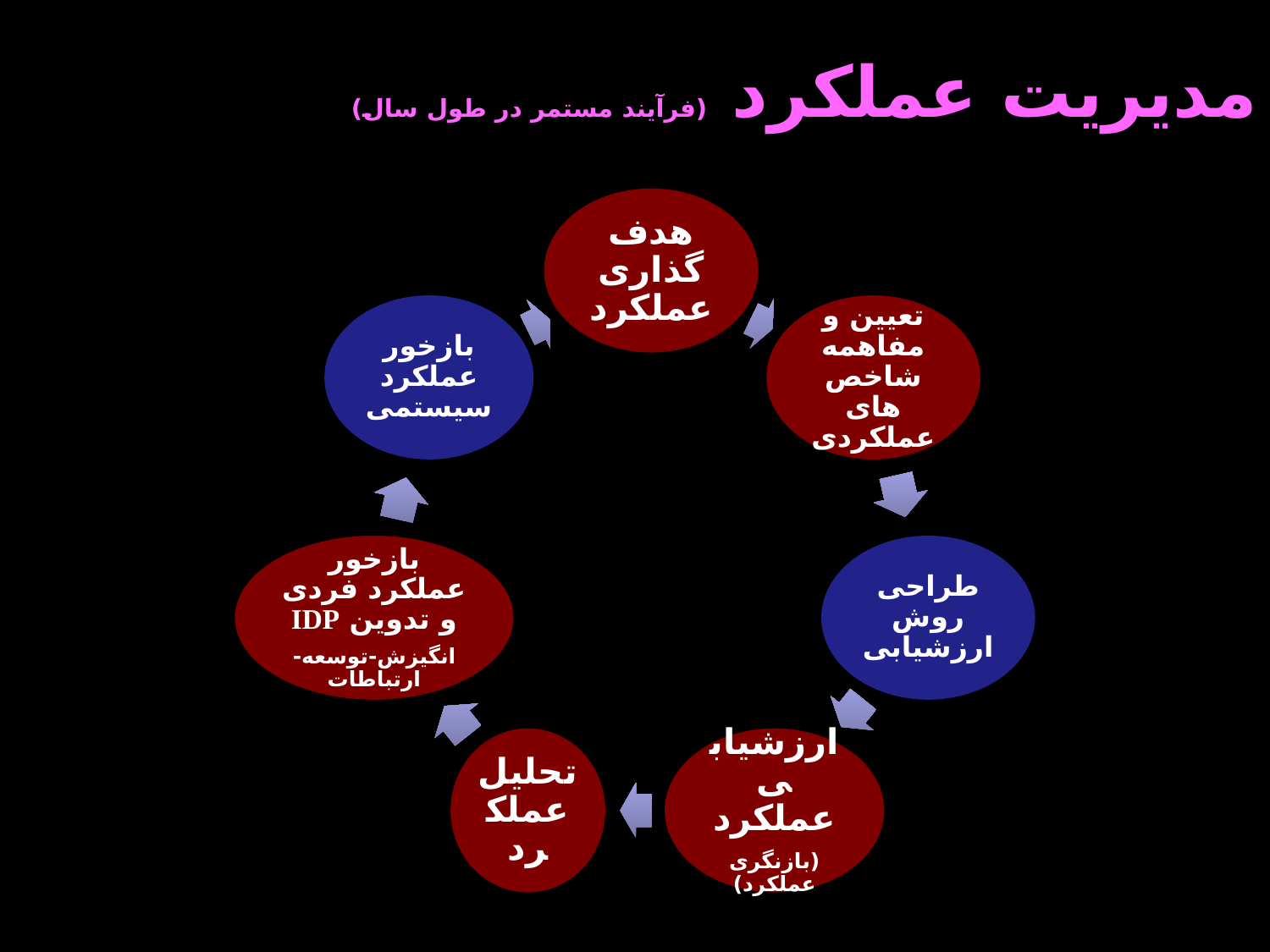

مدیریت عملکرد (فرآیند مستمر در طول سال)
هدف گذاری عملکرد

تعیین و مفاهمه شاخص های عملکردی

طراحی روش ارزشیابی

ارزشیابی عملکرد
(بازنگری عملکرد)

تحلیل عملکرد

بازخور عملکرد فردی و تدوین IDP
انگیزش-توسعه-ارتباطات

بازخور عملکرد سیستمی